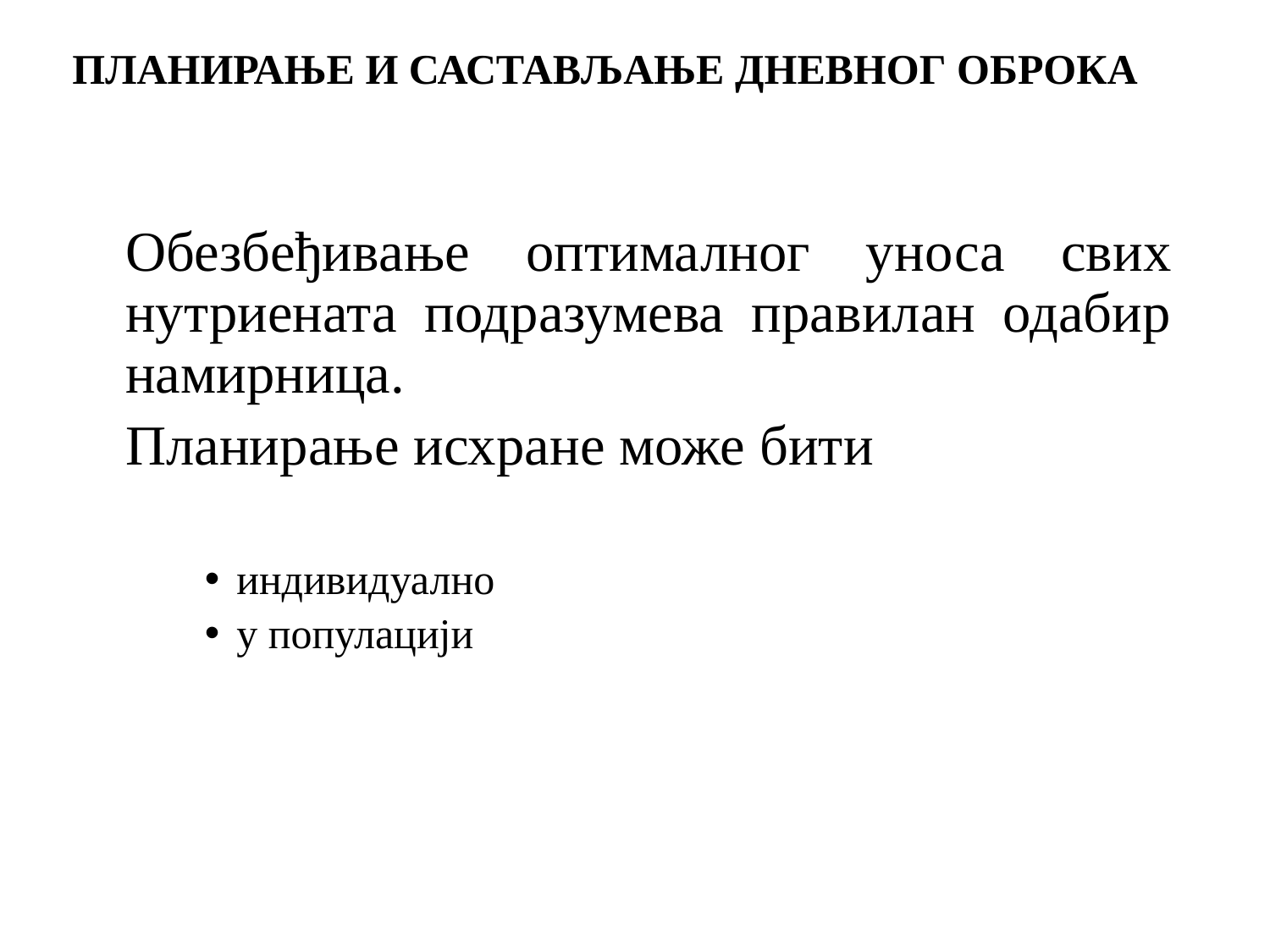

# ПЛАНИРАЊЕ И САСТАВЉАЊЕ ДНЕВНОГ ОБРОКА
	Обезбеђивање оптималног уноса свих нутриената подразумева правилан одабир намирница.
	Планирање исхране може бити

индивидуално
у популацији